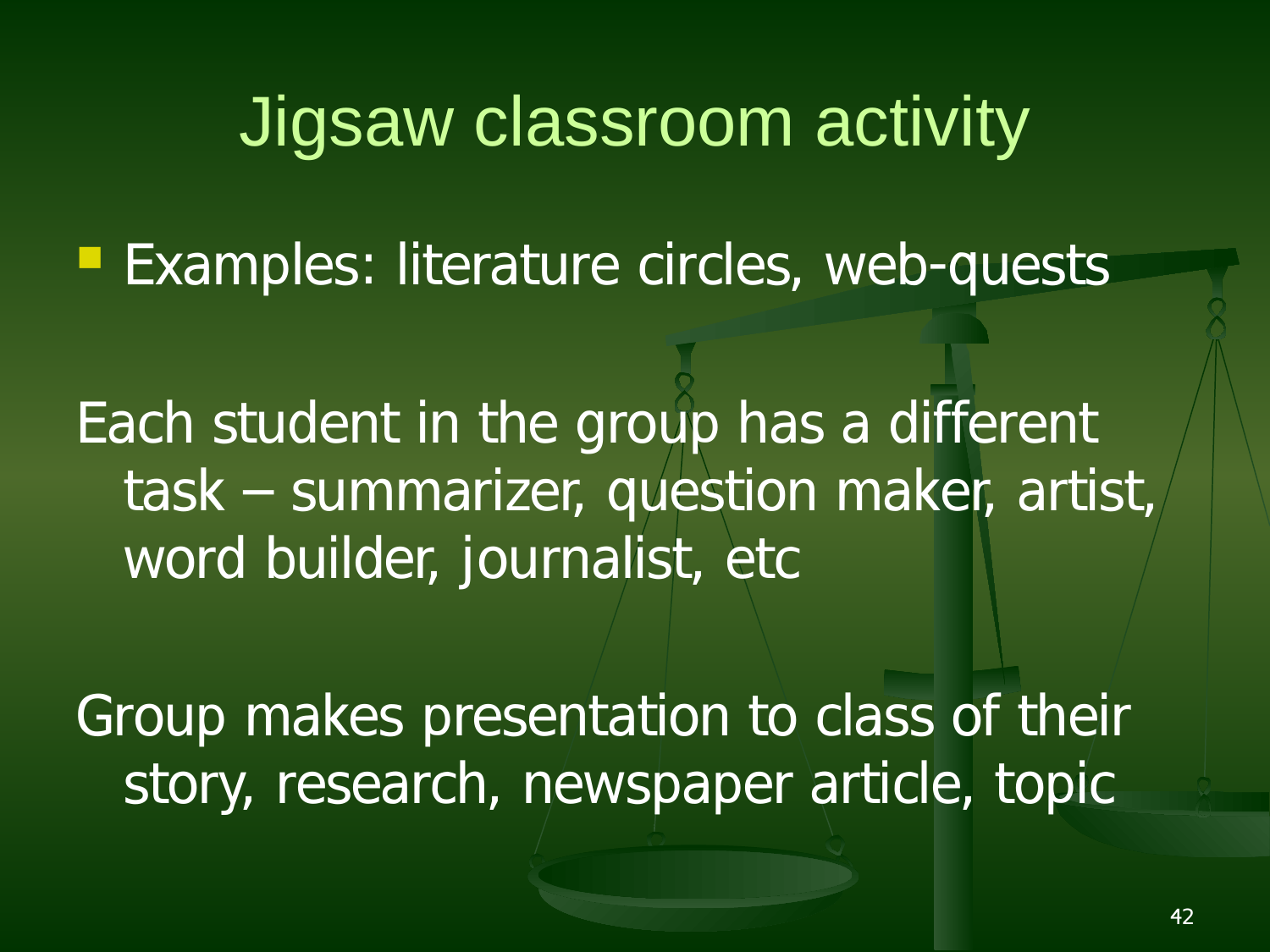

# Jigsaw classroom activity
Examples: literature circles, web-quests

Each student in the group has a different task – summarizer, question maker, artist, word builder, journalist, etc

Group makes presentation to class of their story, research, newspaper article, topic

42